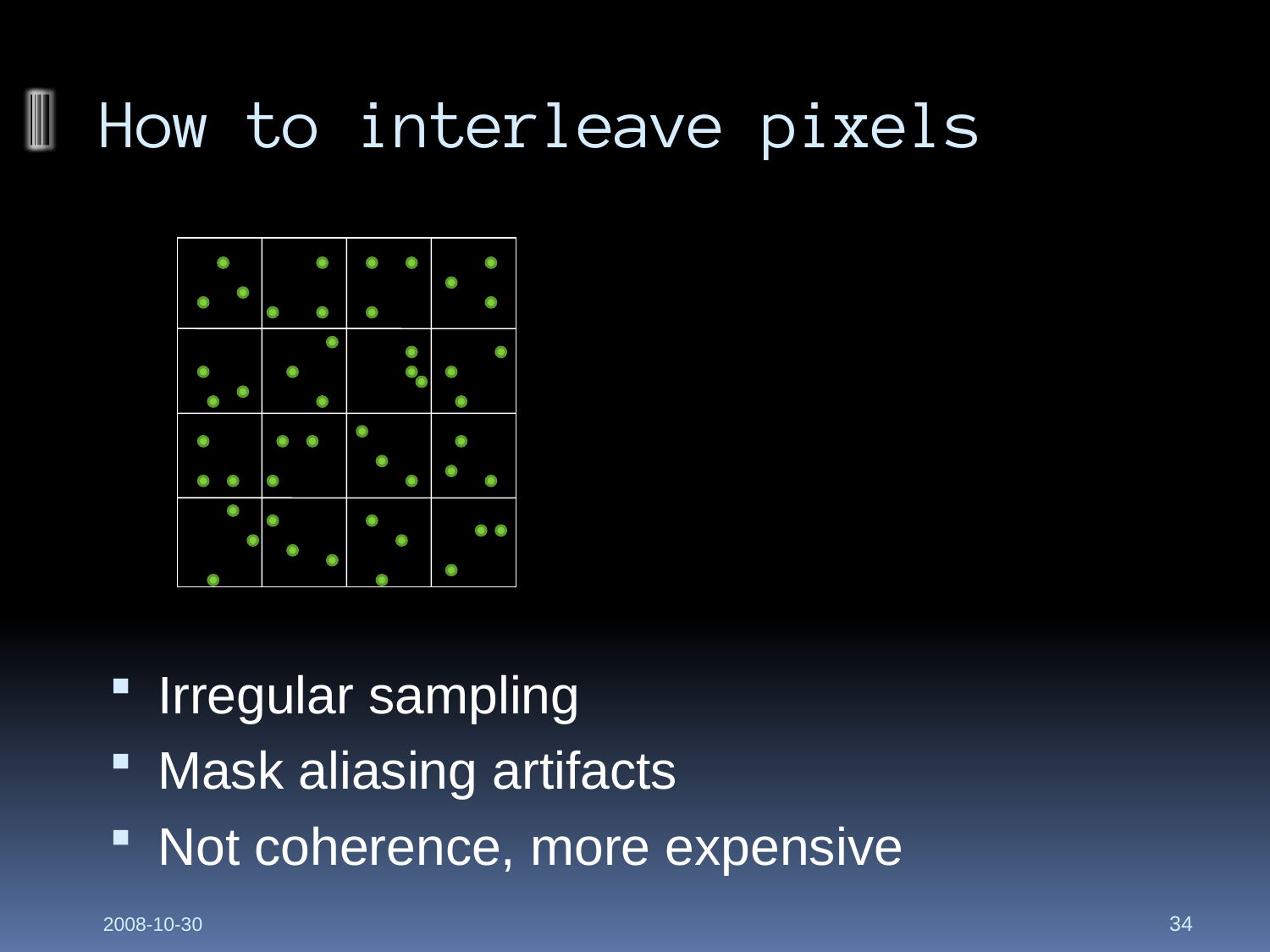

# How to interleave pixels

Irregular sampling
Mask aliasing artifacts
Not coherence, more expensive
2008-10-30
34